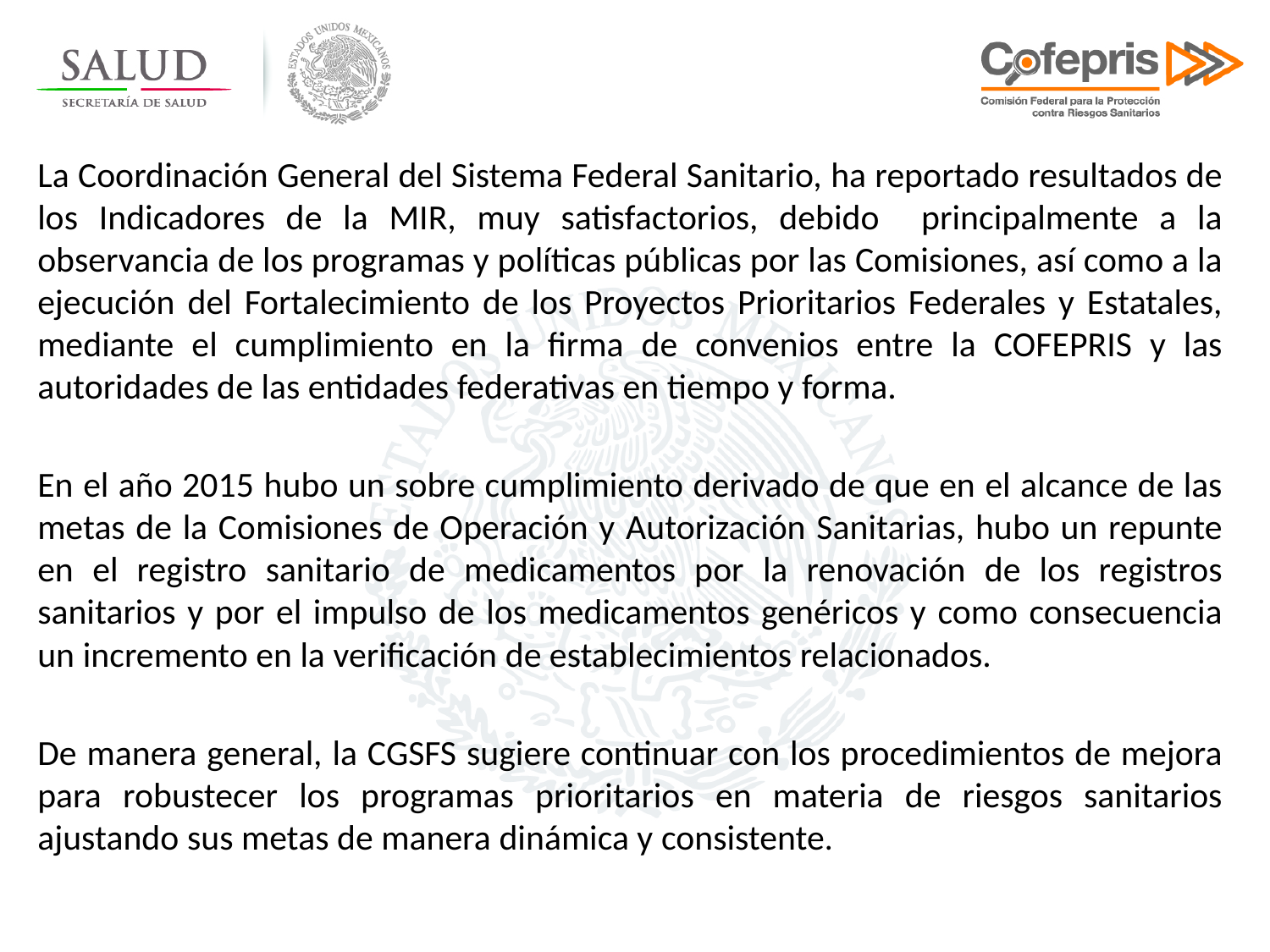

La Coordinación General del Sistema Federal Sanitario, ha reportado resultados de los Indicadores de la MIR, muy satisfactorios, debido  principalmente a la observancia de los programas y políticas públicas por las Comisiones, así como a la ejecución del Fortalecimiento de los Proyectos Prioritarios Federales y Estatales, mediante el cumplimiento en la firma de convenios entre la COFEPRIS y las autoridades de las entidades federativas en tiempo y forma.

En el año 2015 hubo un sobre cumplimiento derivado de que en el alcance de las metas de la Comisiones de Operación y Autorización Sanitarias, hubo un repunte en el registro sanitario de medicamentos por la renovación de los registros sanitarios y por el impulso de los medicamentos genéricos y como consecuencia un incremento en la verificación de establecimientos relacionados.

De manera general, la CGSFS sugiere continuar con los procedimientos de mejora para robustecer los programas prioritarios en materia de riesgos sanitarios ajustando sus metas de manera dinámica y consistente.